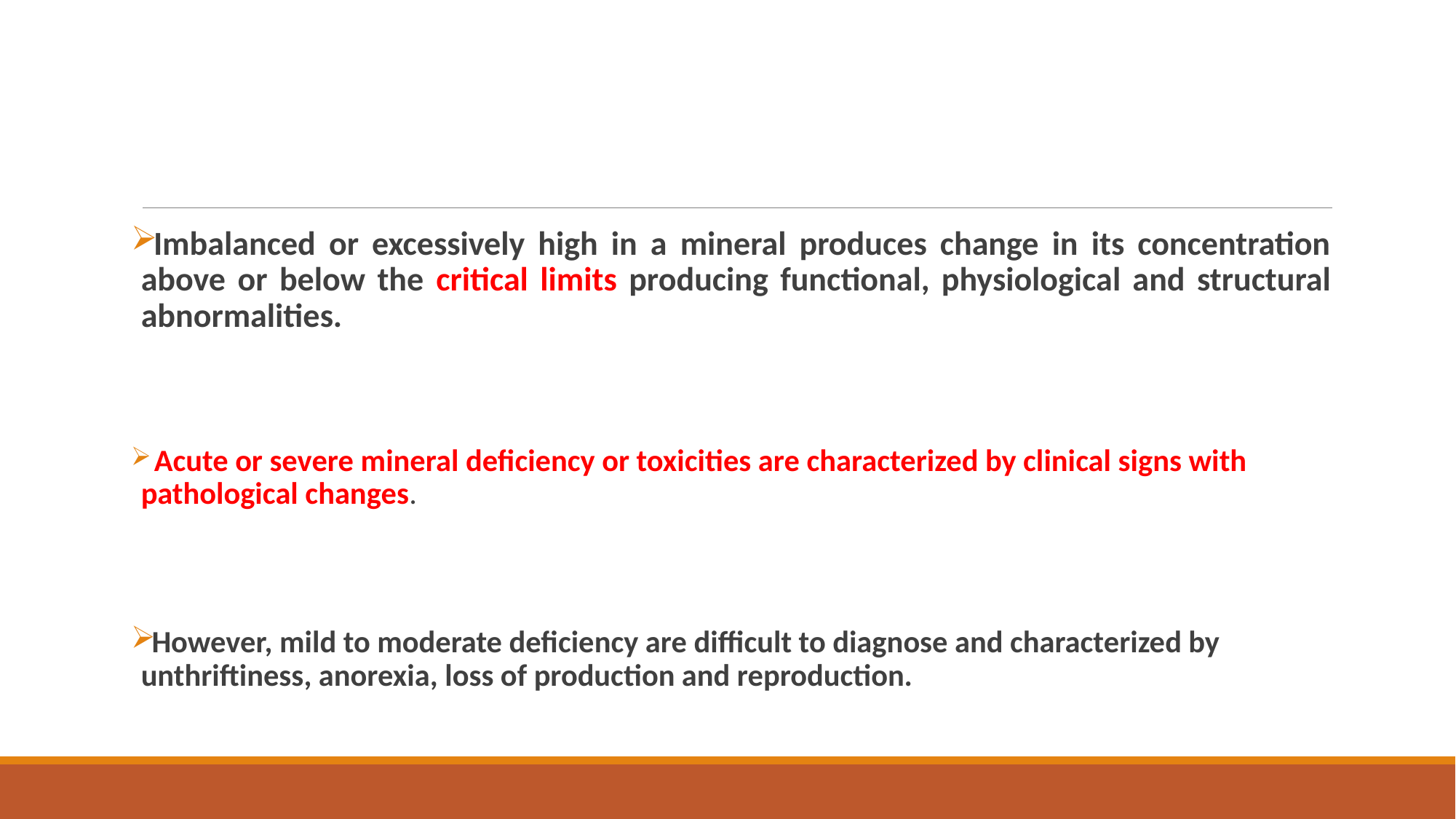

Imbalanced or excessively high in a mineral produces change in its concentration above or below the critical limits producing functional, physiological and structural abnormalities.

 Acute or severe mineral deficiency or toxicities are characterized by clinical signs with pathological changes.

However, mild to moderate deficiency are difficult to diagnose and characterized by unthriftiness, anorexia, loss of production and reproduction.